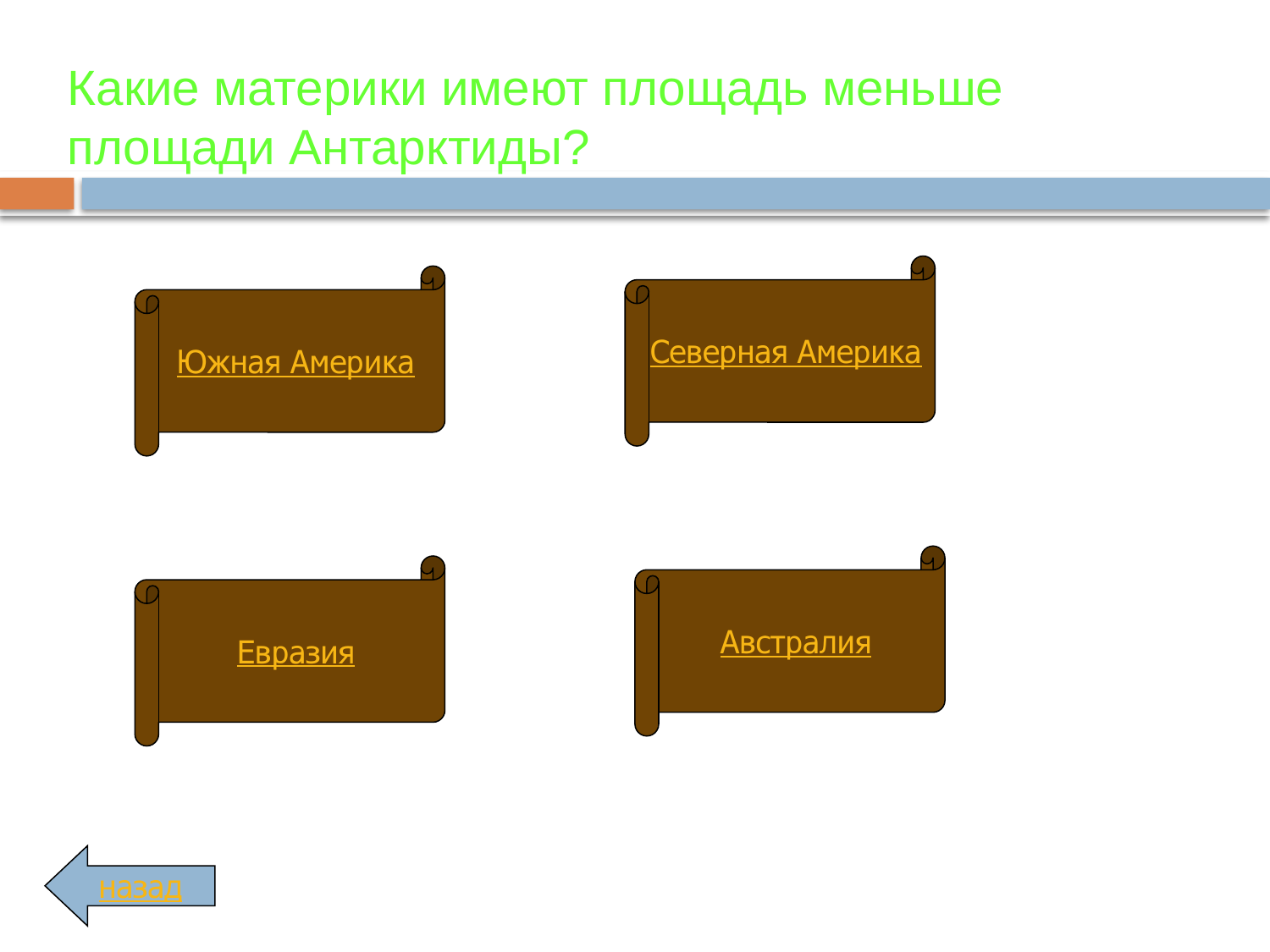

# Какие материки имеют площадь меньше площади Антарктиды?
Северная Америка
Южная Америка
Австралия
Евразия
назад